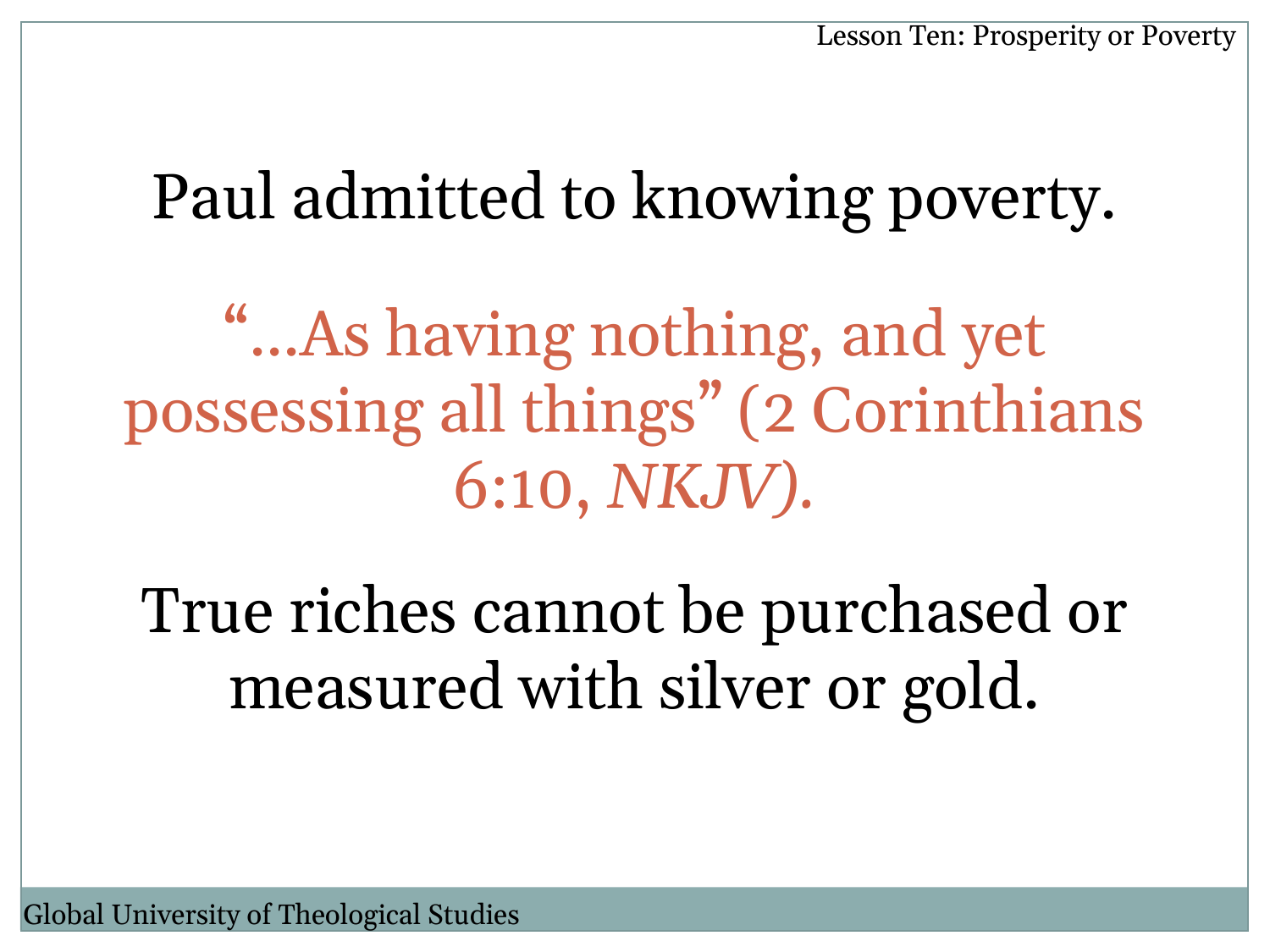

Lesson Ten: Prosperity or Poverty
Paul admitted to knowing poverty.
“...As having nothing, and yet possessing all things” (2 Corinthians 6:10, NKJV).
True riches cannot be purchased or measured with silver or gold.
Global University of Theological Studies